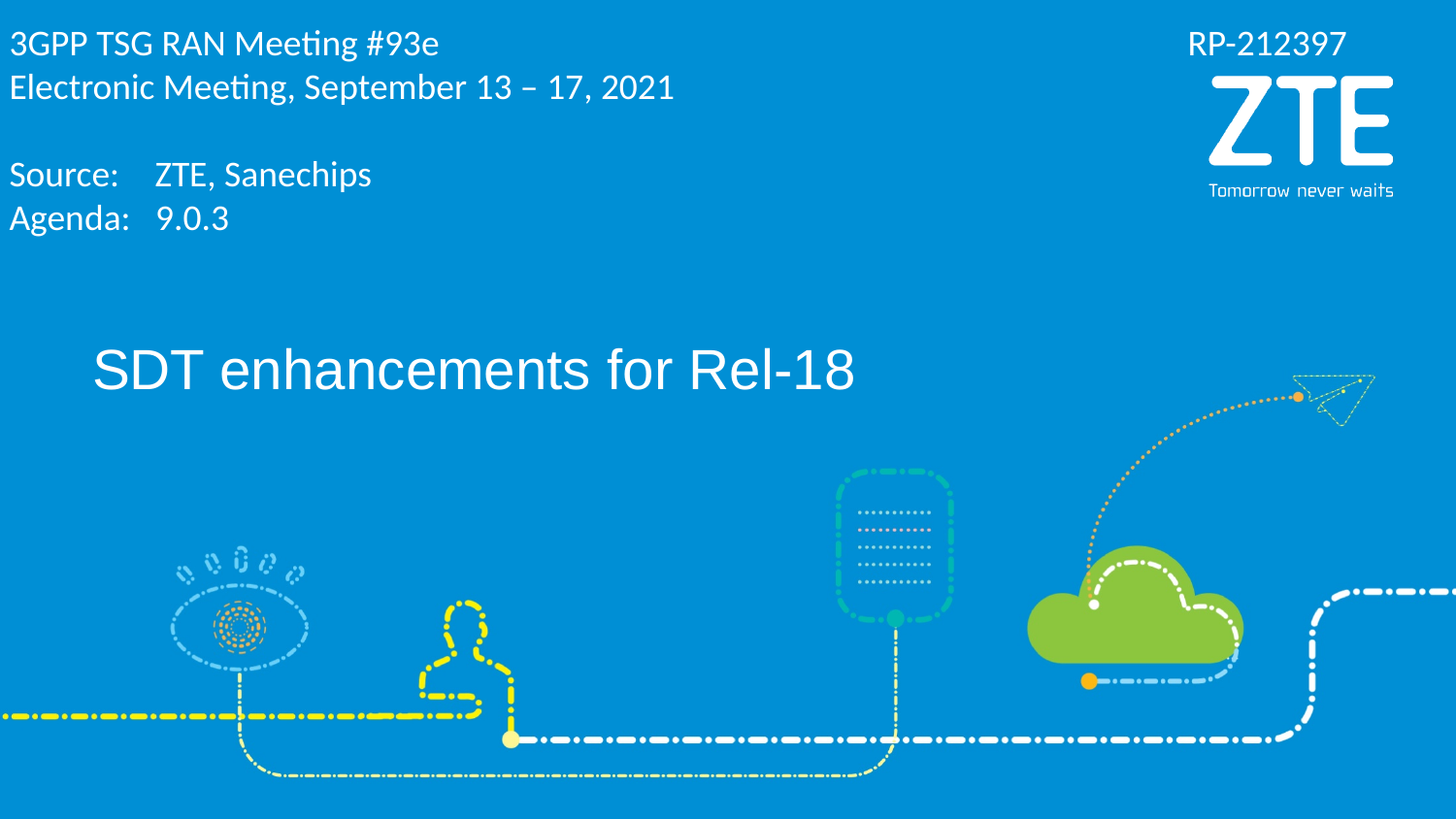

3GPP TSG RAN Meeting #93e
Electronic Meeting, September 13 – 17, 2021

Source: 	ZTE, Sanechips
Agenda:   9.0.3

RP-212397
SDT enhancements for Rel-18